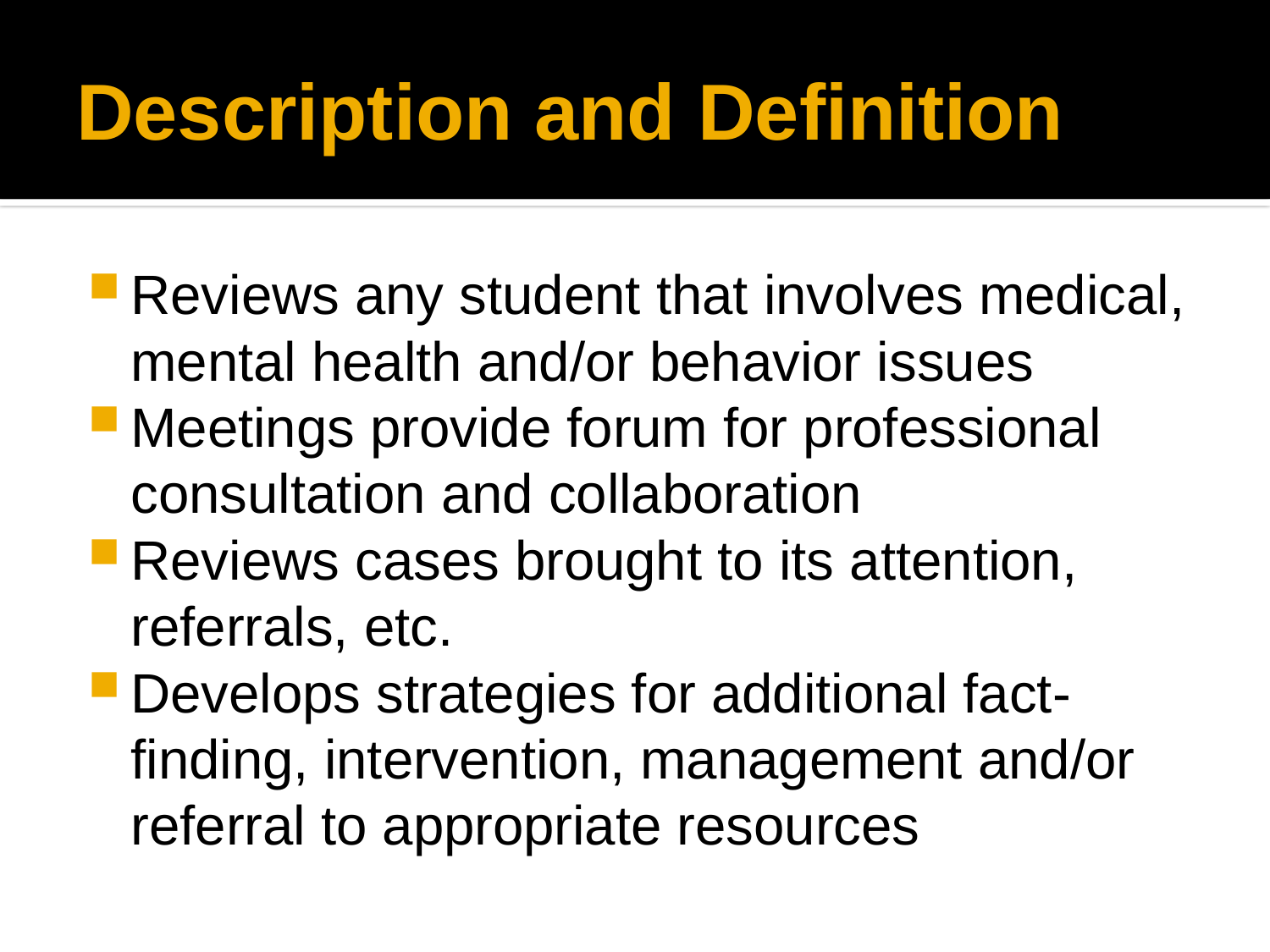

# Description and Definition
Reviews any student that involves medical, mental health and/or behavior issues
Meetings provide forum for professional consultation and collaboration
Reviews cases brought to its attention, referrals, etc.
Develops strategies for additional fact-finding, intervention, management and/or referral to appropriate resources